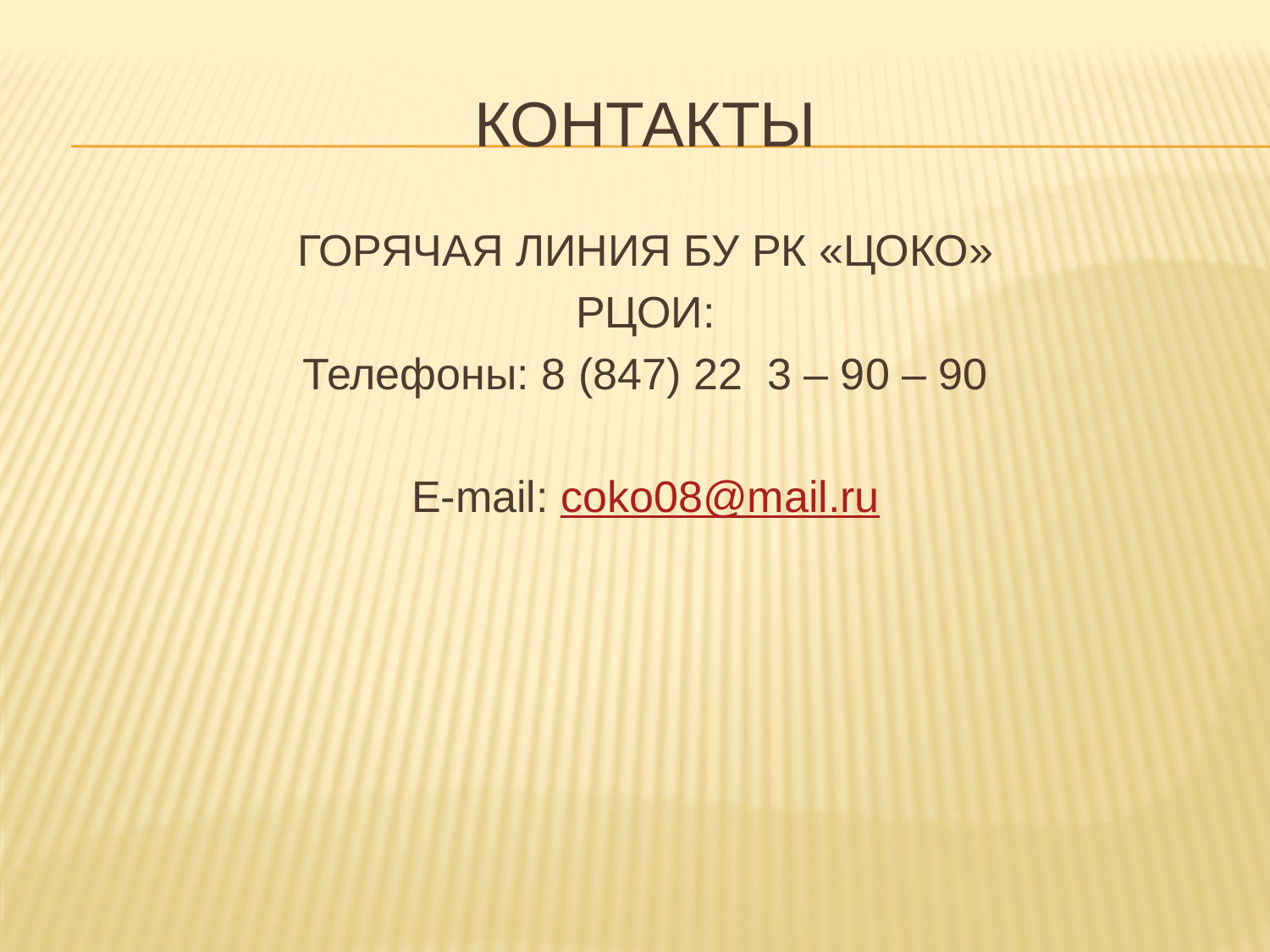

# контакты
ГОРЯЧАЯ ЛИНИЯ БУ РК «ЦОКО»
РЦОИ:
Телефоны: 8 (847) 22  3 – 90 – 90

E-mail: coko08@mail.ru